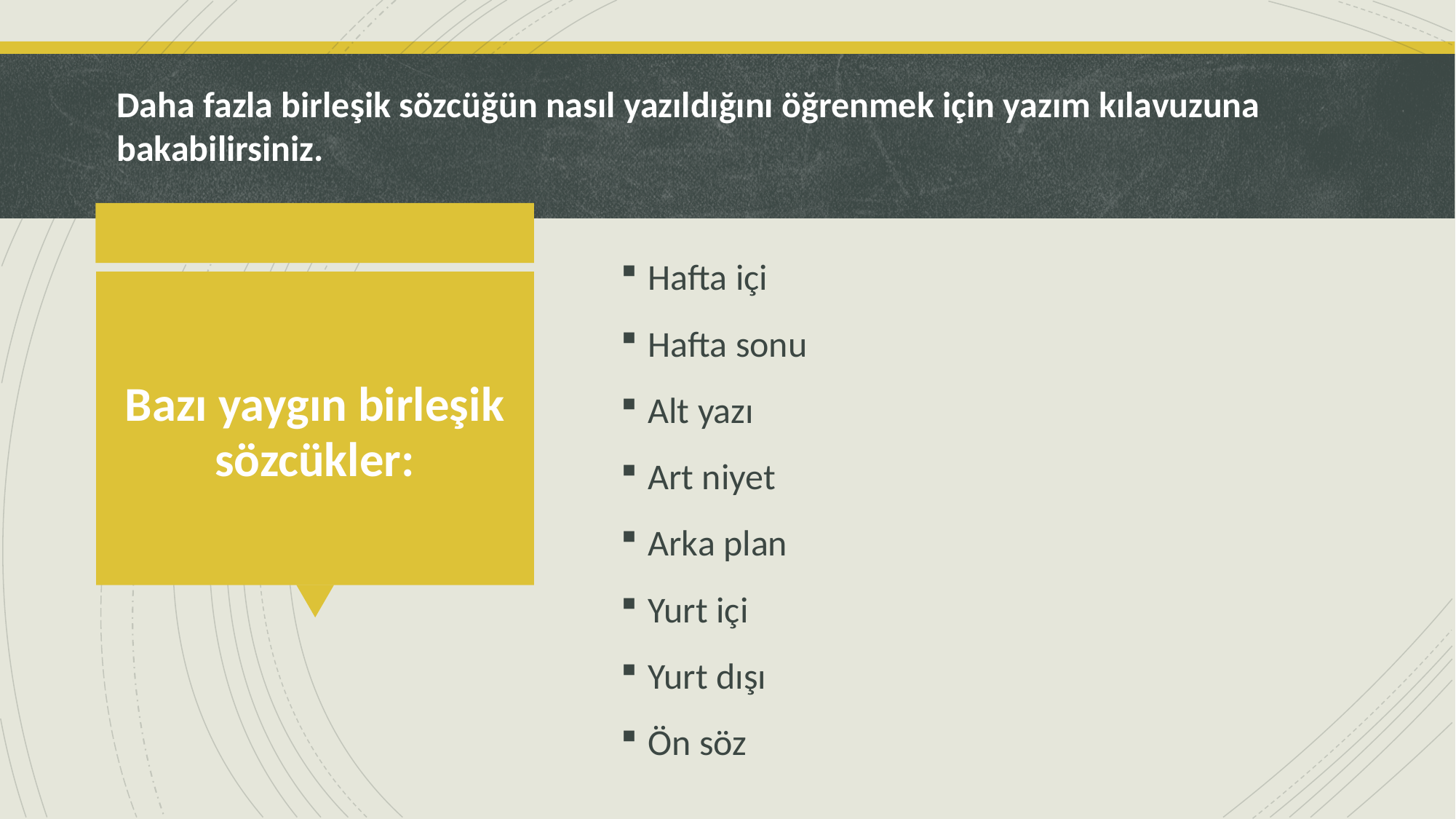

Daha fazla birleşik sözcüğün nasıl yazıldığını öğrenmek için yazım kılavuzuna bakabilirsiniz.
Hafta içi
Hafta sonu
Alt yazı
Art niyet
Arka plan
Yurt içi
Yurt dışı
Ön söz
# Bazı yaygın birleşik sözcükler: